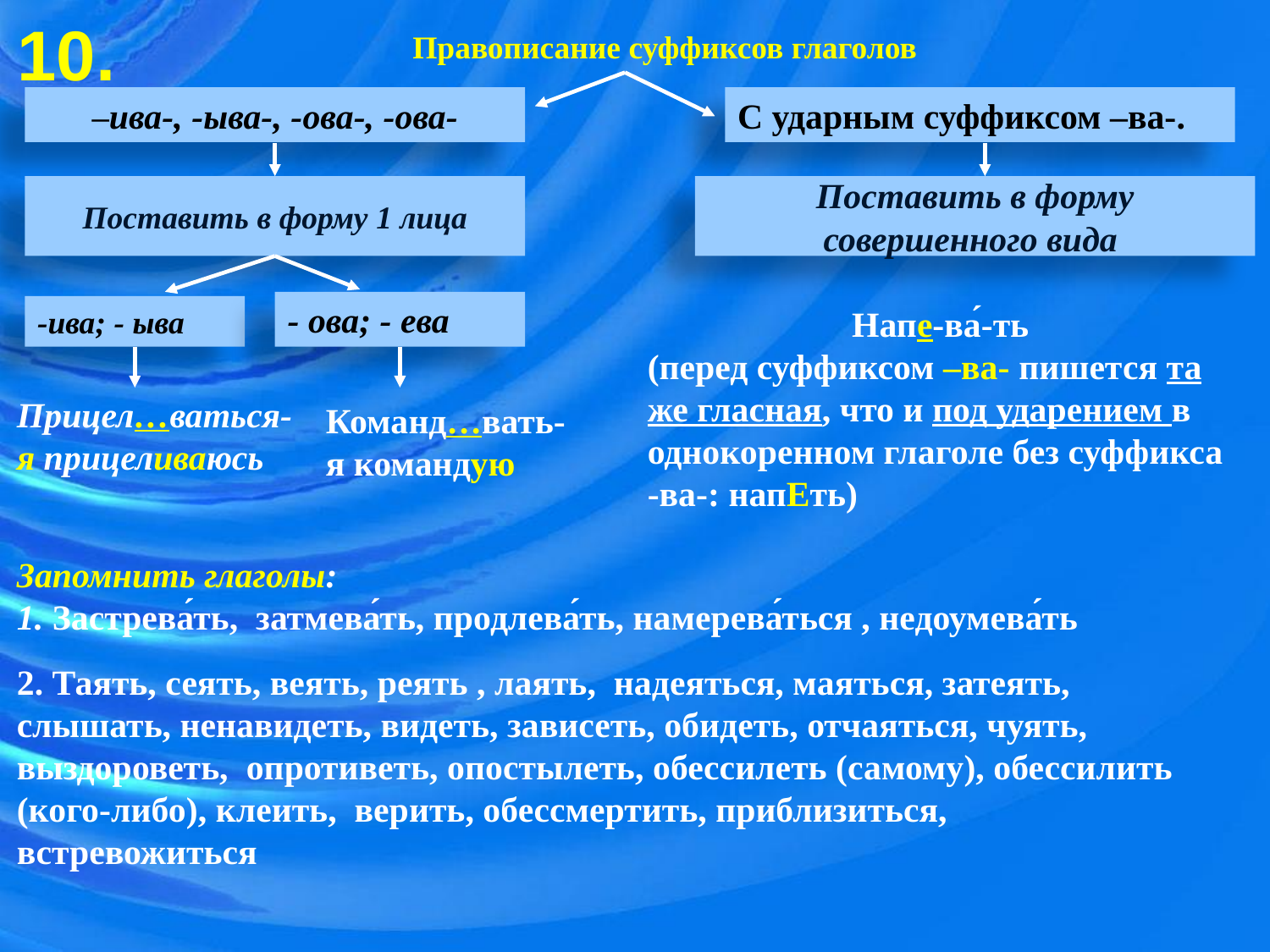

10.
Правописание суффиксов глаголов
–ива-, -ыва-, -ова-, -ова-
С ударным суффиксом –ва-.
Поставить в форму 1 лица
Поставить в форму совершенного вида
- ова; - ева
-ива; - ыва
Напе-ва́-ть
(перед суффиксом –ва- пишется та же гласная, что и под ударением в однокоренном глаголе без суффикса -ва-: напЕть)
Прицел…ваться- я прицеливаюсь
Команд…вать-
я командую
Запомнить глаголы:
1. Застрева́ть,  затмева́ть, продлева́ть, намерева́ться , недоумева́ть
2. Таять, сеять, веять, реять , лаять,  надеяться, маяться, затеять, слышать, ненавидеть, видеть, зависеть, обидеть, отчаяться, чуять,  выздороветь,  опротиветь, опостылеть, обессилеть (самому), обессилить (кого-либо), клеить,  верить, обессмертить, приблизиться, встревожиться